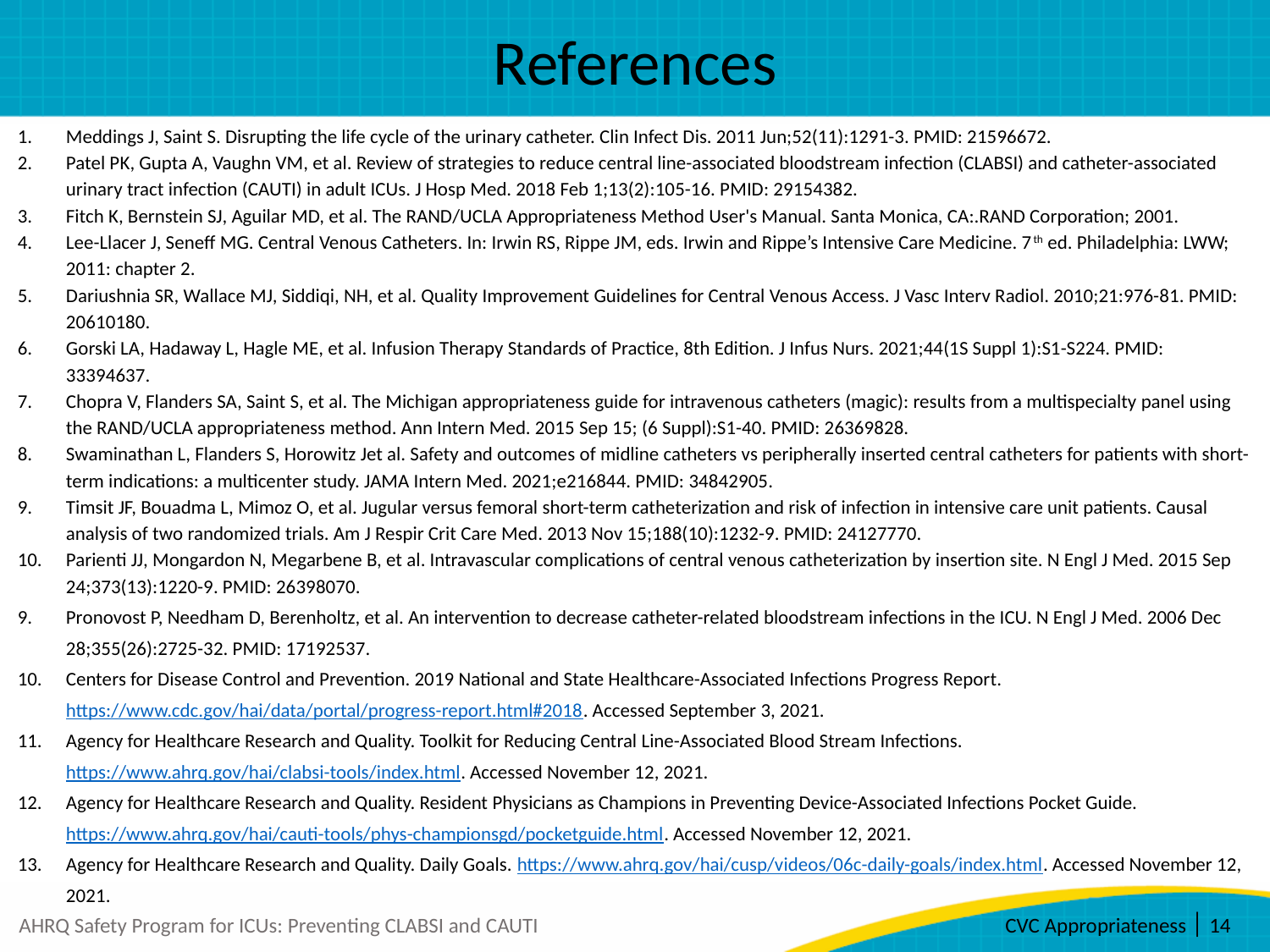

# References
Meddings J, Saint S. Disrupting the life cycle of the urinary catheter. Clin Infect Dis. 2011 Jun;52(11):1291-3. PMID: 21596672.
Patel PK, Gupta A, Vaughn VM, et al. Review of strategies to reduce central line-associated bloodstream infection (CLABSI) and catheter-associated urinary tract infection (CAUTI) in adult ICUs. J Hosp Med. 2018 Feb 1;13(2):105-16. PMID: 29154382.
Fitch K, Bernstein SJ, Aguilar MD, et al. The RAND/UCLA Appropriateness Method User's Manual. Santa Monica, CA:.RAND Corporation; 2001.
Lee-Llacer J, Seneff MG. Central Venous Catheters. In: Irwin RS, Rippe JM, eds. Irwin and Rippe’s Intensive Care Medicine. 7th ed. Philadelphia: LWW; 2011: chapter 2.
Dariushnia SR, Wallace MJ, Siddiqi, NH, et al. Quality Improvement Guidelines for Central Venous Access. J Vasc Interv Radiol. 2010;21:976-81. PMID: 20610180.
Gorski LA, Hadaway L, Hagle ME, et al. Infusion Therapy Standards of Practice, 8th Edition. J Infus Nurs. 2021;44(1S Suppl 1):S1-S224. PMID: 33394637.
Chopra V, Flanders SA, Saint S, et al. The Michigan appropriateness guide for intravenous catheters (magic): results from a multispecialty panel using the RAND/UCLA appropriateness method. Ann Intern Med. 2015 Sep 15; (6 Suppl):S1-40. PMID: 26369828.
Swaminathan L, Flanders S, Horowitz Jet al. Safety and outcomes of midline catheters vs peripherally inserted central catheters for patients with short-term indications: a multicenter study. JAMA Intern Med. 2021;e216844. PMID: 34842905.
Timsit JF, Bouadma L, Mimoz O, et al. Jugular versus femoral short-term catheterization and risk of infection in intensive care unit patients. Causal analysis of two randomized trials. Am J Respir Crit Care Med. 2013 Nov 15;188(10):1232-9. PMID: 24127770.
Parienti JJ, Mongardon N, Megarbene B, et al. Intravascular complications of central venous catheterization by insertion site. N Engl J Med. 2015 Sep 24;373(13):1220-9. PMID: 26398070.
Pronovost P, Needham D, Berenholtz, et al. An intervention to decrease catheter-related bloodstream infections in the ICU. N Engl J Med. 2006 Dec 28;355(26):2725-32. PMID: 17192537.
Centers for Disease Control and Prevention. 2019 National and State Healthcare-Associated Infections Progress Report. https://www.cdc.gov/hai/data/portal/progress-report.html#2018. Accessed September 3, 2021.
Agency for Healthcare Research and Quality. Toolkit for Reducing Central Line-Associated Blood Stream Infections. https://www.ahrq.gov/hai/clabsi-tools/index.html. Accessed November 12, 2021.
Agency for Healthcare Research and Quality. Resident Physicians as Champions in Preventing Device-Associated Infections Pocket Guide. https://www.ahrq.gov/hai/cauti-tools/phys-championsgd/pocketguide.html. Accessed November 12, 2021.
Agency for Healthcare Research and Quality. Daily Goals. https://www.ahrq.gov/hai/cusp/videos/06c-daily-goals/index.html. Accessed November 12, 2021.

AHRQ Safety Program for ICUs: Preventing CLABSI and CAUTI
CVC Appropriateness ׀ 14